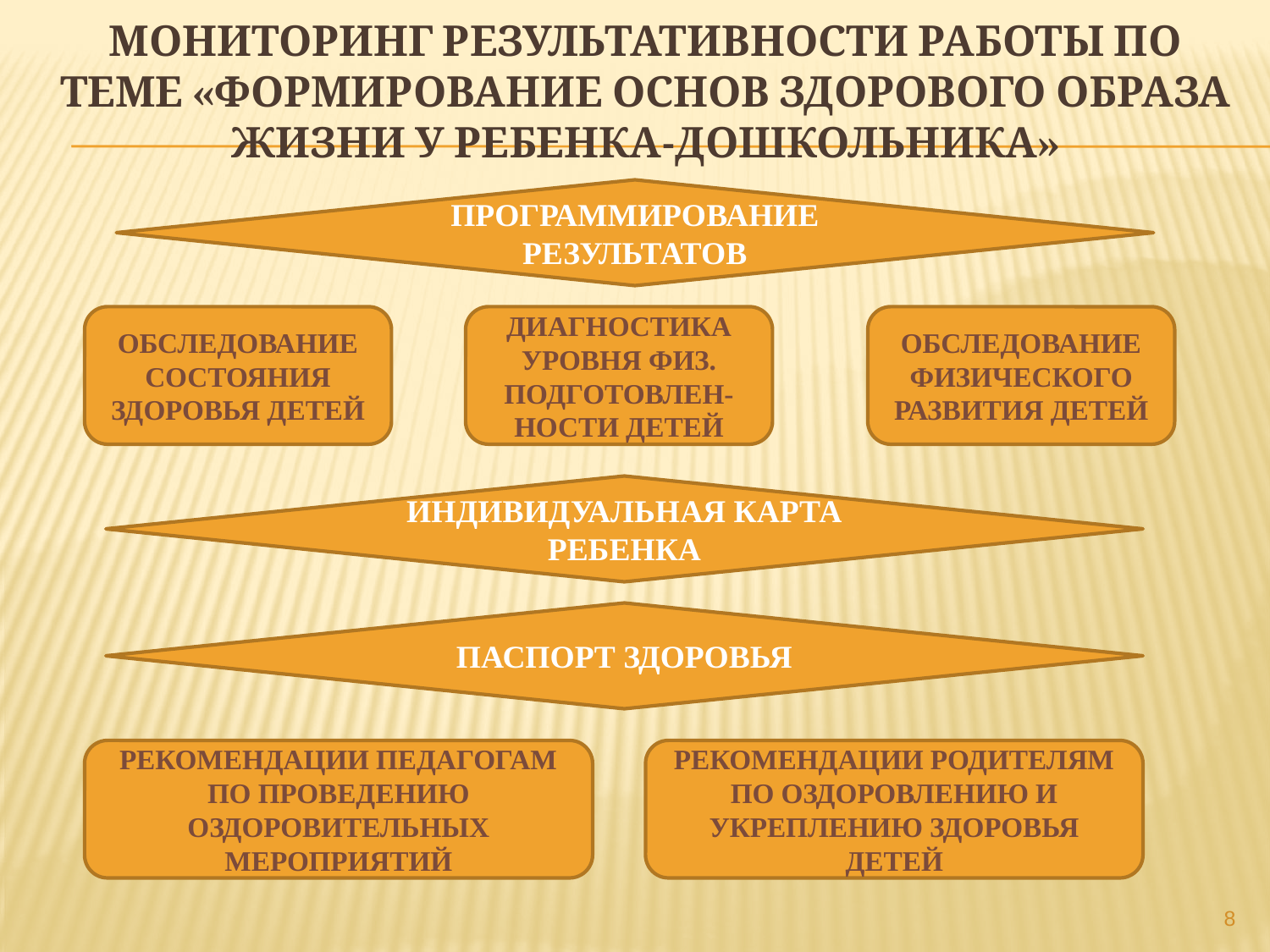

# МОНИТОРИНГ РЕЗУЛЬТАТИВНОСТИ РАБОТЫ ПО ТЕМЕ «ФОРМИРОВАНИЕ ОСНОВ ЗДОРОВОГО ОБРАЗА ЖИЗНИ У РЕБЕНКА-ДОШКОЛЬНИКА»
ПРОГРАММИРОВАНИЕ РЕЗУЛЬТАТОВ
ОБСЛЕДОВАНИЕ СОСТОЯНИЯ ЗДОРОВЬЯ ДЕТЕЙ
ДИАГНОСТИКА УРОВНЯ ФИЗ. ПОДГОТОВЛЕН-НОСТИ ДЕТЕЙ
ОБСЛЕДОВАНИЕ ФИЗИЧЕСКОГО РАЗВИТИЯ ДЕТЕЙ
ИНДИВИДУАЛЬНАЯ КАРТА РЕБЕНКА
ПАСПОРТ ЗДОРОВЬЯ
РЕКОМЕНДАЦИИ ПЕДАГОГАМ ПО ПРОВЕДЕНИЮ ОЗДОРОВИТЕЛЬНЫХ МЕРОПРИЯТИЙ
РЕКОМЕНДАЦИИ РОДИТЕЛЯМ ПО ОЗДОРОВЛЕНИЮ И УКРЕПЛЕНИЮ ЗДОРОВЬЯ ДЕТЕЙ
8